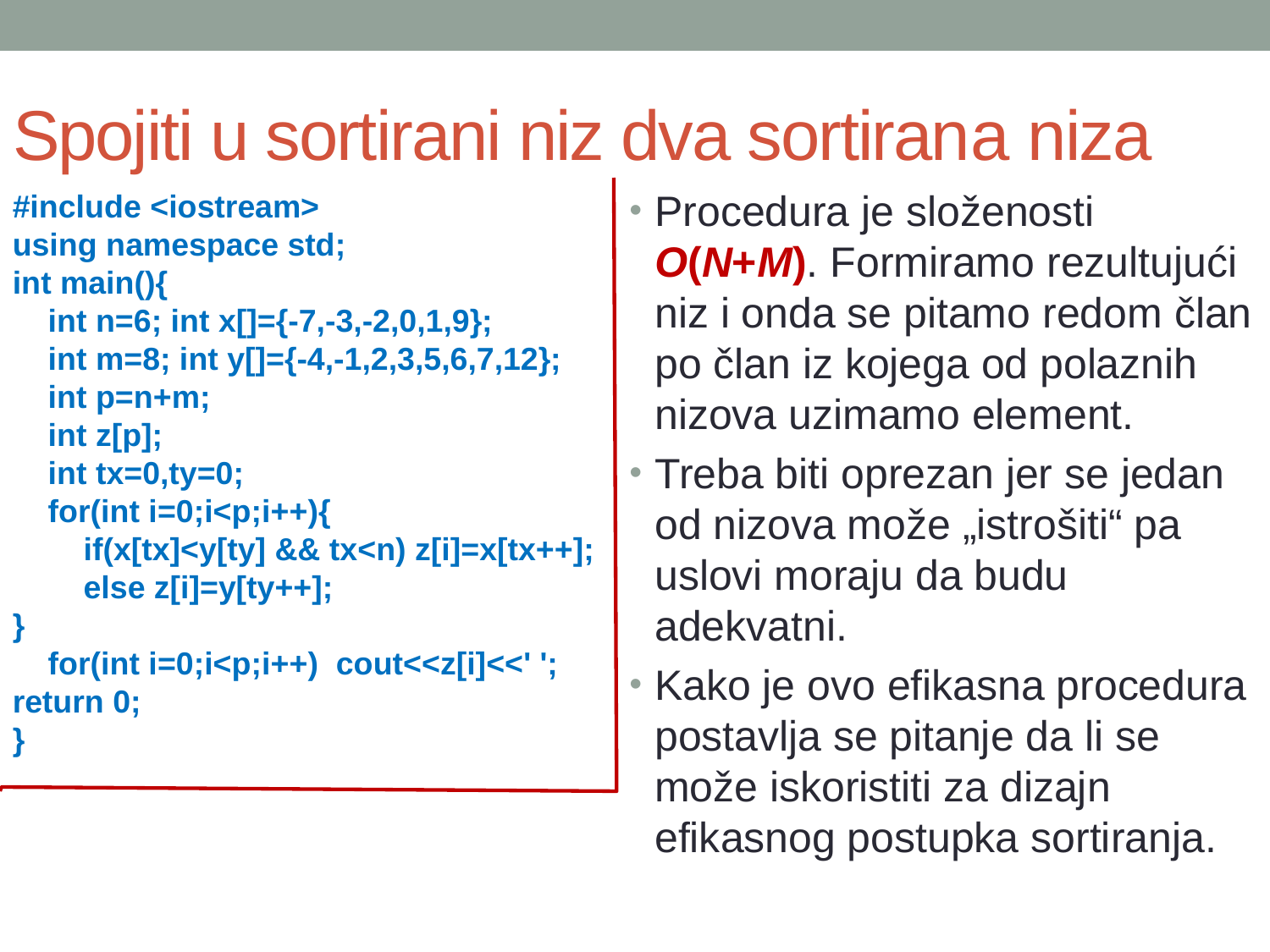

# Spojiti u sortirani niz dva sortirana niza

Procedura je složenosti O(N+M). Formiramo rezultujući niz i onda se pitamo redom član po član iz kojega od polaznih nizova uzimamo element.
Treba biti oprezan jer se jedan od nizova može „istrošiti“ pa uslovi moraju da budu adekvatni.
Kako je ovo efikasna procedura postavlja se pitanje da li se može iskoristiti za dizajn efikasnog postupka sortiranja.
#include <iostream>
using namespace std;
int main(){
    int n=6; int x[]={-7,-3,-2,0,1,9};
    int m=8; int y[]={-4,-1,2,3,5,6,7,12};
    int p=n+m;
    int z[p];
    int tx=0,ty=0;
    for(int i=0;i<p;i++){
        if(x[tx]<y[ty] && tx<n) z[i]=x[tx++];
        else z[i]=y[ty++];
}
    for(int i=0;i<p;i++)  cout<<z[i]<<' ';
return 0;
}